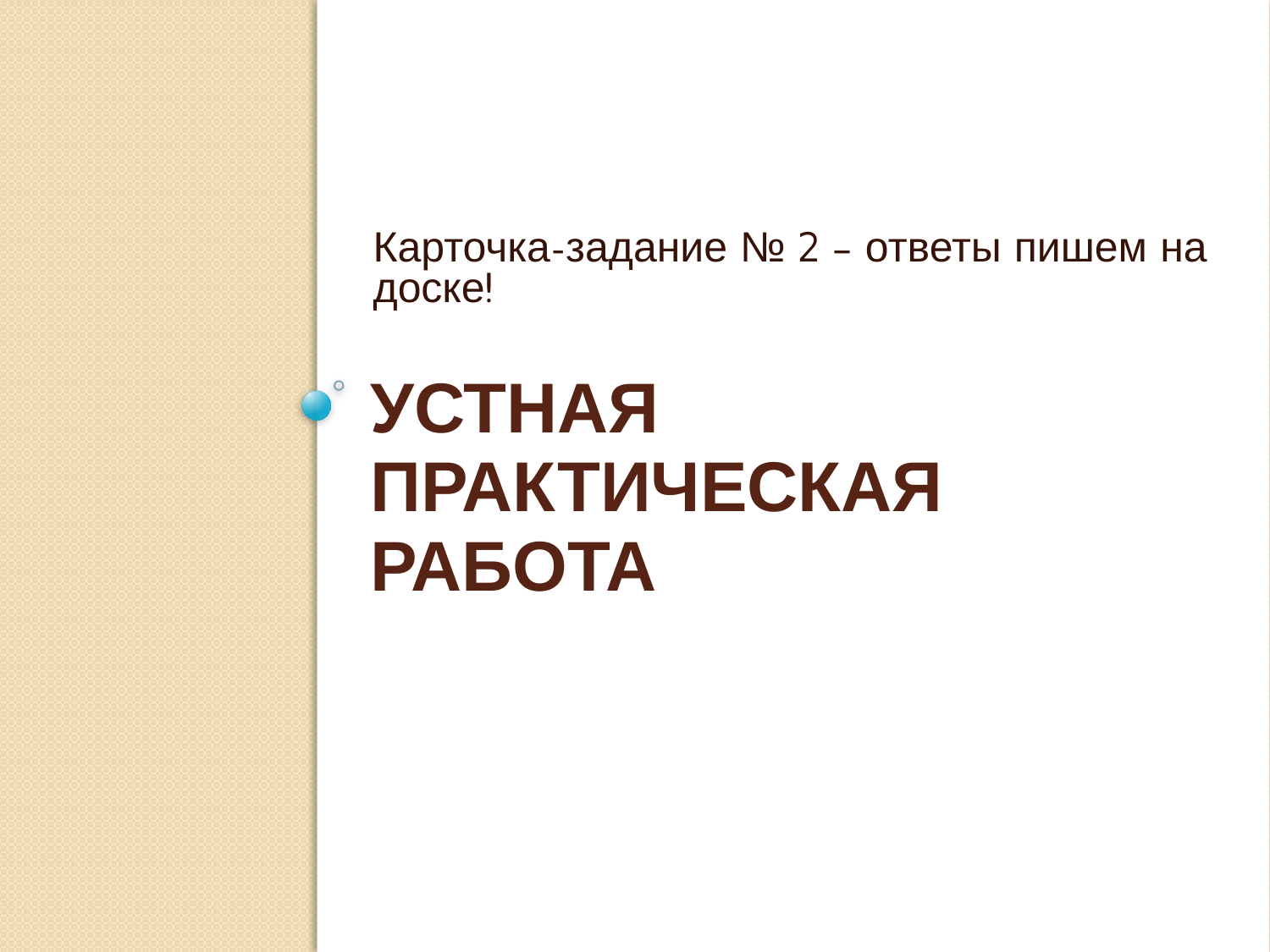

Карточка-задание № 2 – ответы пишем на доске!

# Устная Практическая работа